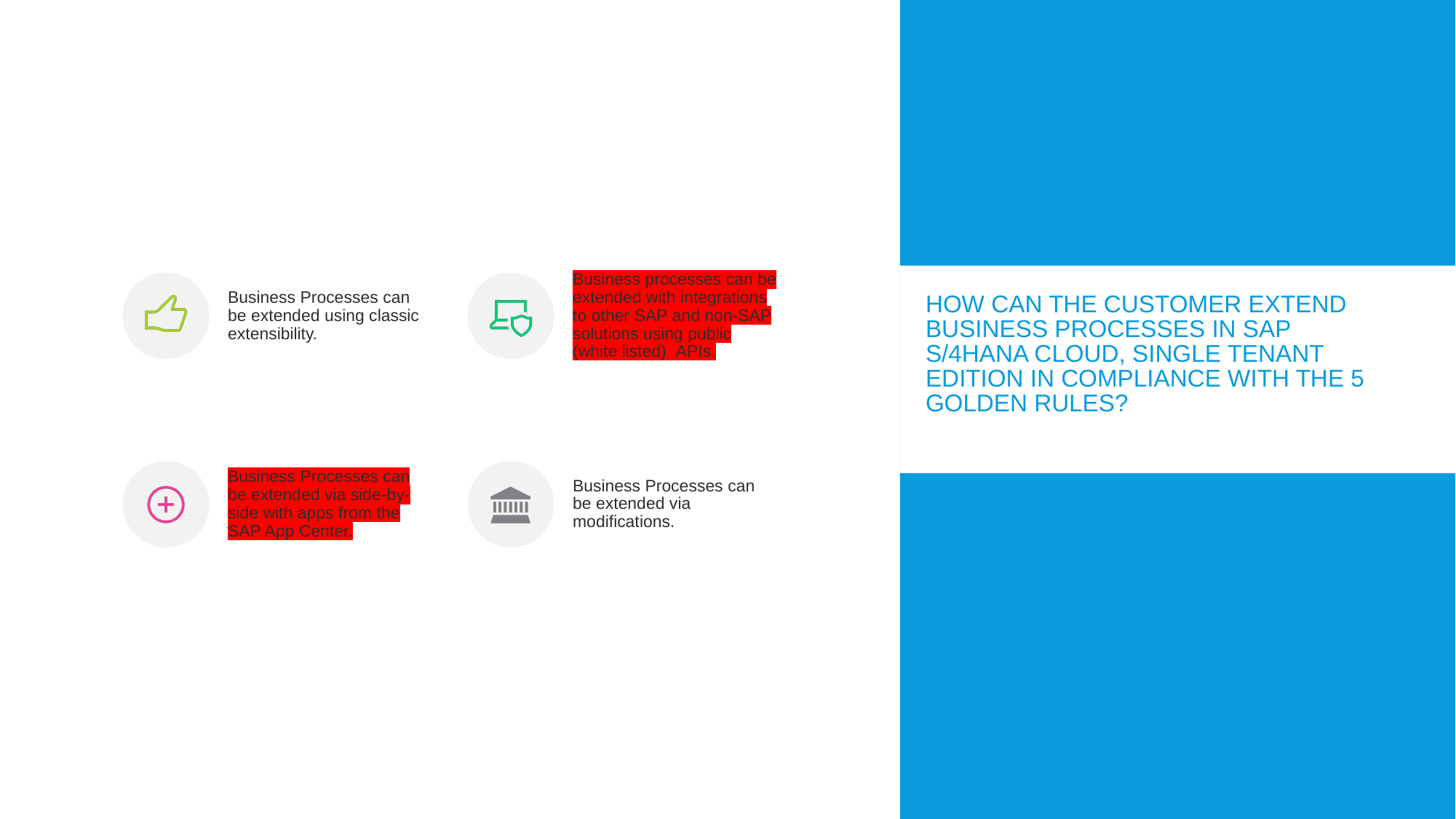

Business Processes can be extended using classic extensibility.
Business processes can be extended with integrations to other SAP and non-SAP solutions using public (white listed)  APIs.
Business Processes can be extended via side-by-side with apps from the SAP App Center.
Business Processes can be extended via modifications.

# How can the customer extend business processes in SAP S/4HANA Cloud, single tenant edition in compliance with the 5 golden rules?